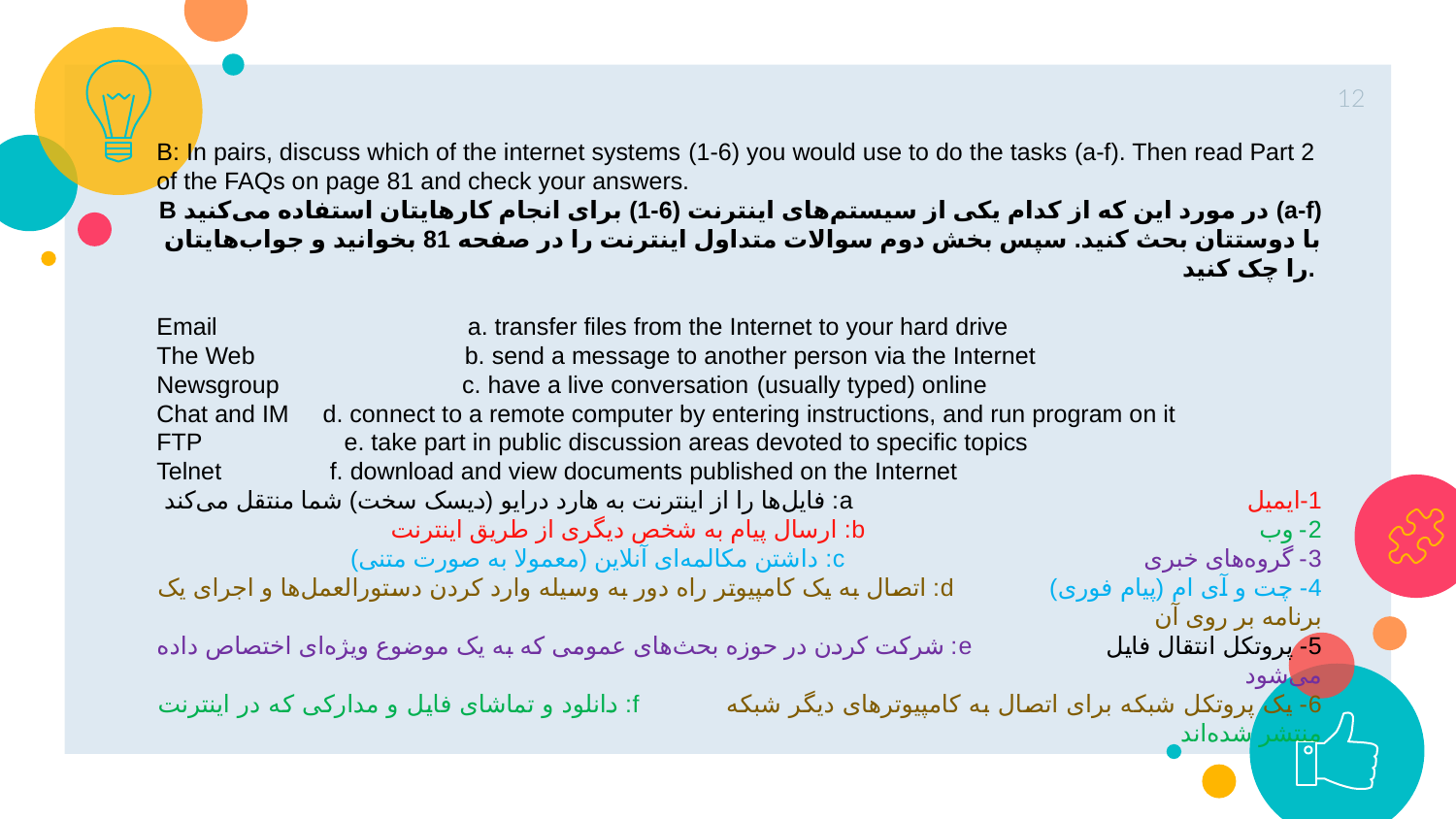

12
B: In pairs, discuss which of the internet systems (1-6) you would use to do the tasks (a-f). Then read Part 2 of the FAQs on page 81 and check your answers.
B در مورد این که از کدام یکی از سیستم‌های اینترنت (6-1) برای انجام کارهایتان استفاده می‌کنید (a-f) با دوستتان بحث کنید. سپس بخش دوم سوالات متداول اینترنت را در صفحه 81 بخوانید و جواب‌هایتان را چک کنید.

Email                                     a. transfer files from the Internet to your hard drive
The Web                               b. send a message to another person via the Internet
Newsgroup                           c. have a live conversation (usually typed) online
Chat and IM     d. connect to a remote computer by entering instructions, and run program on it
FTP                     e. take part in public discussion areas devoted to specific topics
Telnet                f. download and view documents published on the Internet
1-ایمیل                                                          a: فایل‌ها را از اینترنت به هارد درایو (دیسک سخت) شما منتقل می‌کند
2- وب                                                          b: ارسال پیام به شخص دیگری از طریق اینترنت
3- گروه‌های خبری                                            c: داشتن مکالمه‌ای آنلاین (معمولا به صورت متنی)
4- چت و آی ام (پیام فوری)             d: اتصال به یک کامپیوتر راه دور به وسیله وارد کردن دستورالعمل‌ها و اجرای یک برنامه بر روی آن
5- پروتکل انتقال فایل                   e: شرکت کردن در حوزه بحث‌های عمومی که به یک موضوع ویژه‌ای اختصاص داده می‌شود
6- یک پروتکل شبکه برای اتصال به کامپیوترهای دیگر شبکه           f: دانلود و تماشای فایل و مدارکی که در اینترنت منتشر شده‌اند